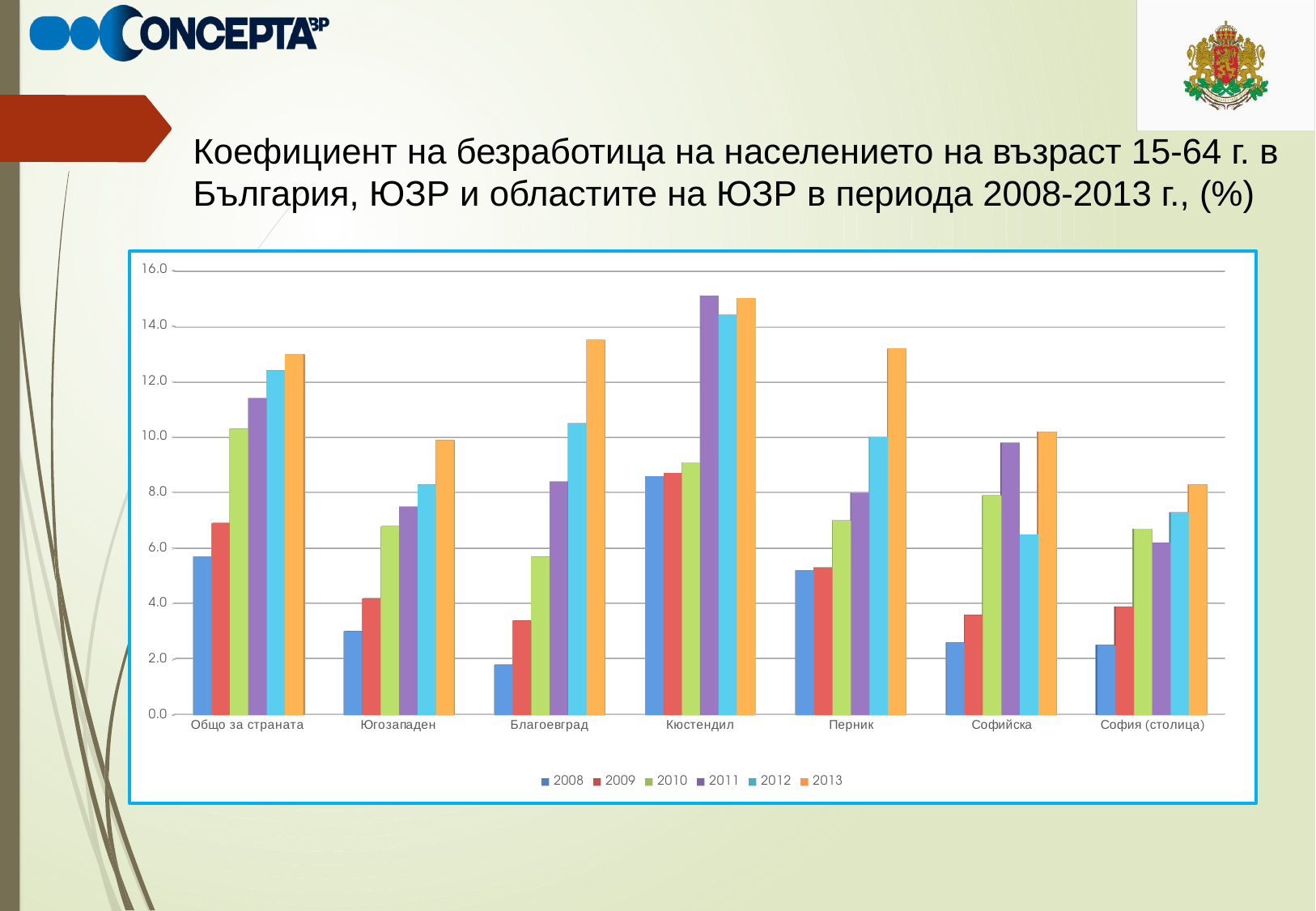

# Коефициент на безработица на населението на възраст 15-64 г. в България, ЮЗР и областите на ЮЗР в периода 2008-2013 г., (%)

[unsupported chart]